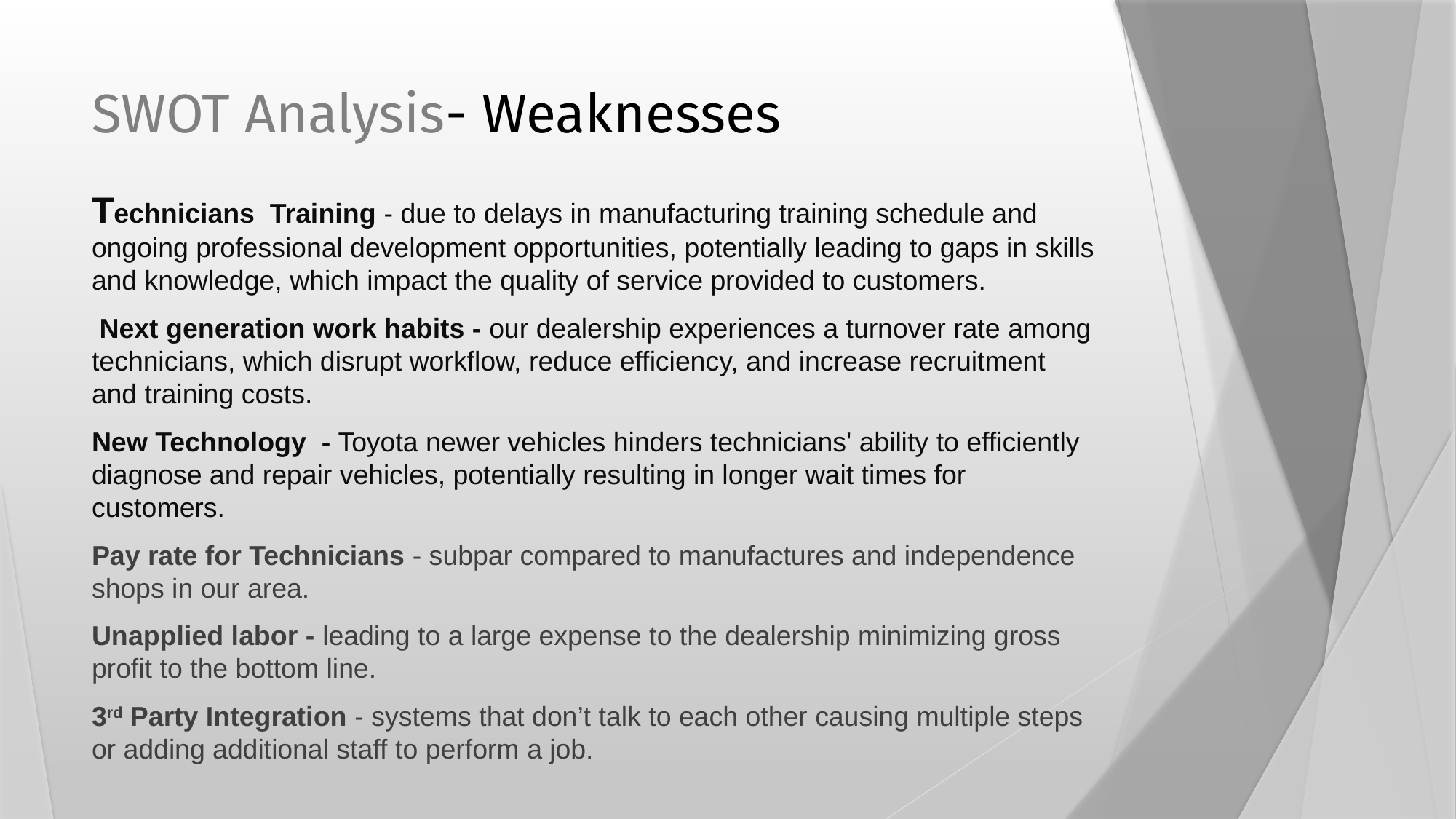

# SWOT Analysis- Weaknesses
Technicians  Training - due to delays in manufacturing training schedule and ongoing professional development opportunities, potentially leading to gaps in skills and knowledge, which impact the quality of service provided to customers.
 Next generation work habits - our dealership experiences a turnover rate among technicians, which disrupt workflow, reduce efficiency, and increase recruitment and training costs.
New Technology  - Toyota newer vehicles hinders technicians' ability to efficiently diagnose and repair vehicles, potentially resulting in longer wait times for customers.
Pay rate for Technicians - subpar compared to manufactures and independence shops in our area.
Unapplied labor - leading to a large expense to the dealership minimizing gross profit to the bottom line.
3rd Party Integration - systems that don’t talk to each other causing multiple steps or adding additional staff to perform a job.